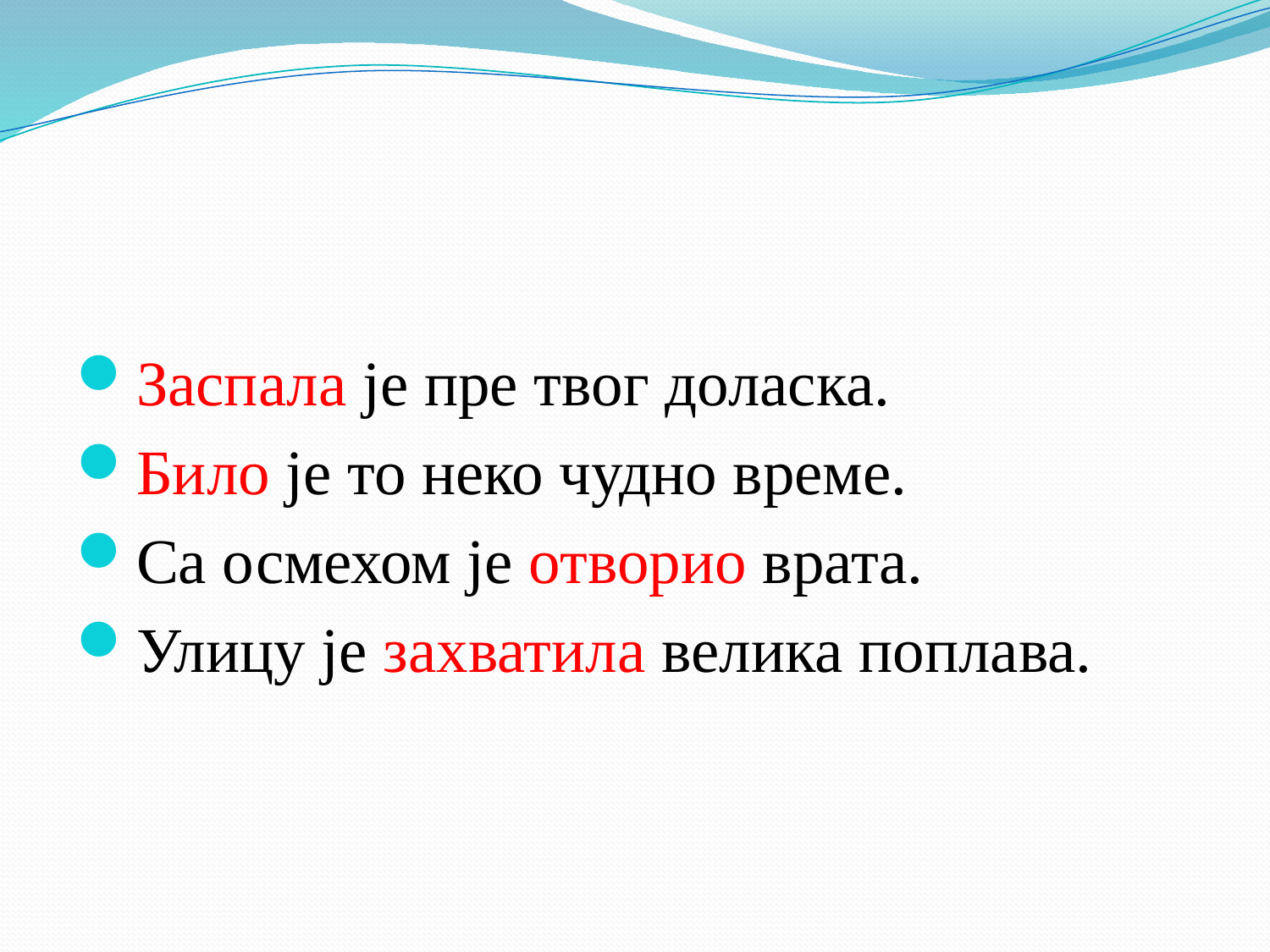

#

Заспала је пре твог доласка.
Било је то неко чудно време.
Са осмехом је отворио врата.
Улицу је захватила велика поплава.